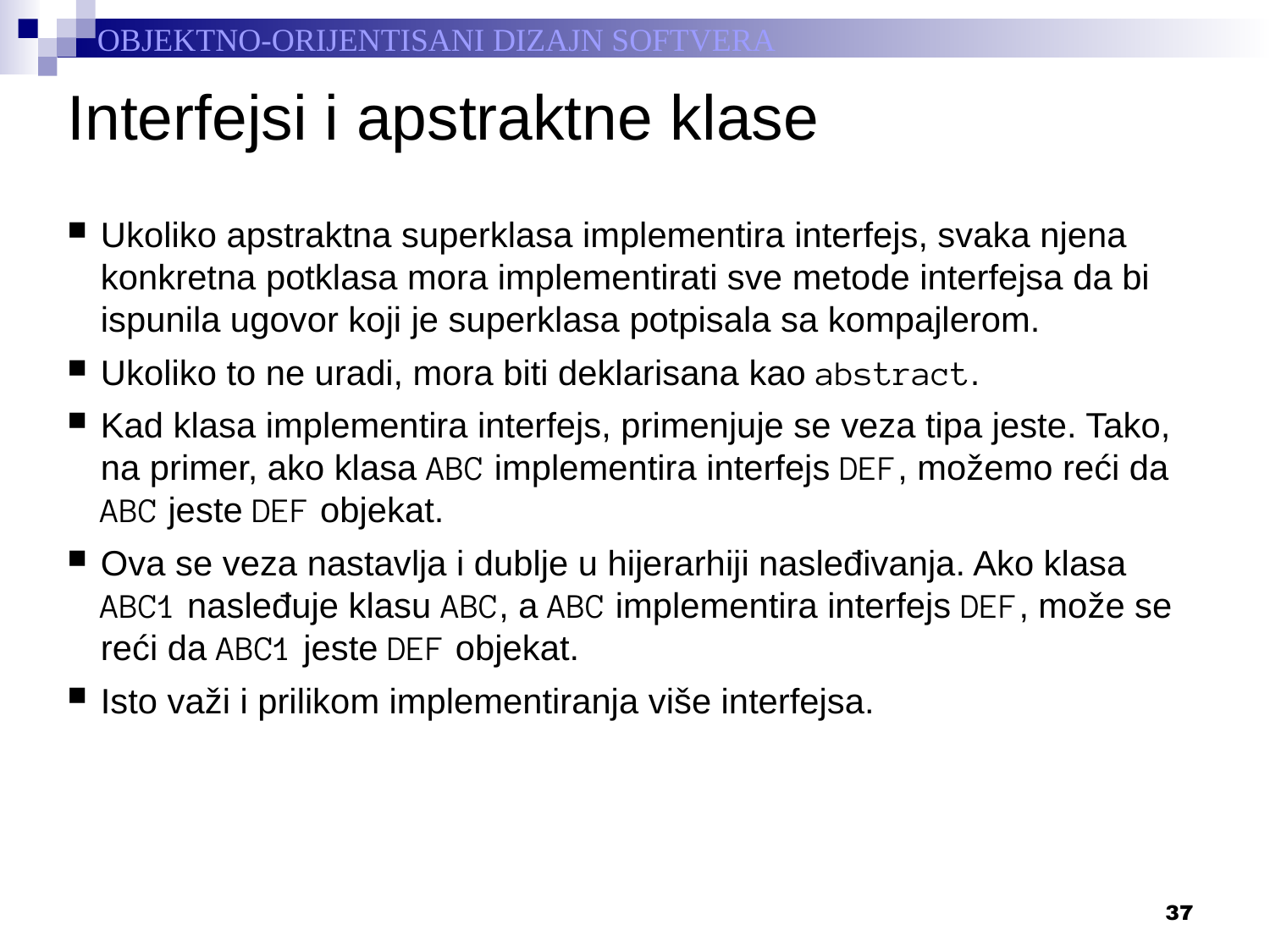

# Interfejsi i apstraktne klase
Ukoliko apstraktna superklasa implementira interfejs, svaka njena konkretna potklasa mora implementirati sve metode interfejsa da bi ispunila ugovor koji je superklasa potpisala sa kompajlerom.
Ukoliko to ne uradi, mora biti deklarisana kao abstract.
Kad klasa implementira interfejs, primenjuje se veza tipa jeste. Tako, na primer, ako klasa ABC implementira interfejs DEF, možemo reći da ABC jeste DEF objekat.
Ova se veza nastavlja i dublje u hijerarhiji nasleđivanja. Ako klasa ABC1 nasleđuje klasu ABC, a ABC implementira interfejs DEF, može se reći da ABC1 jeste DEF objekat.
Isto važi i prilikom implementiranja više interfejsa.
37